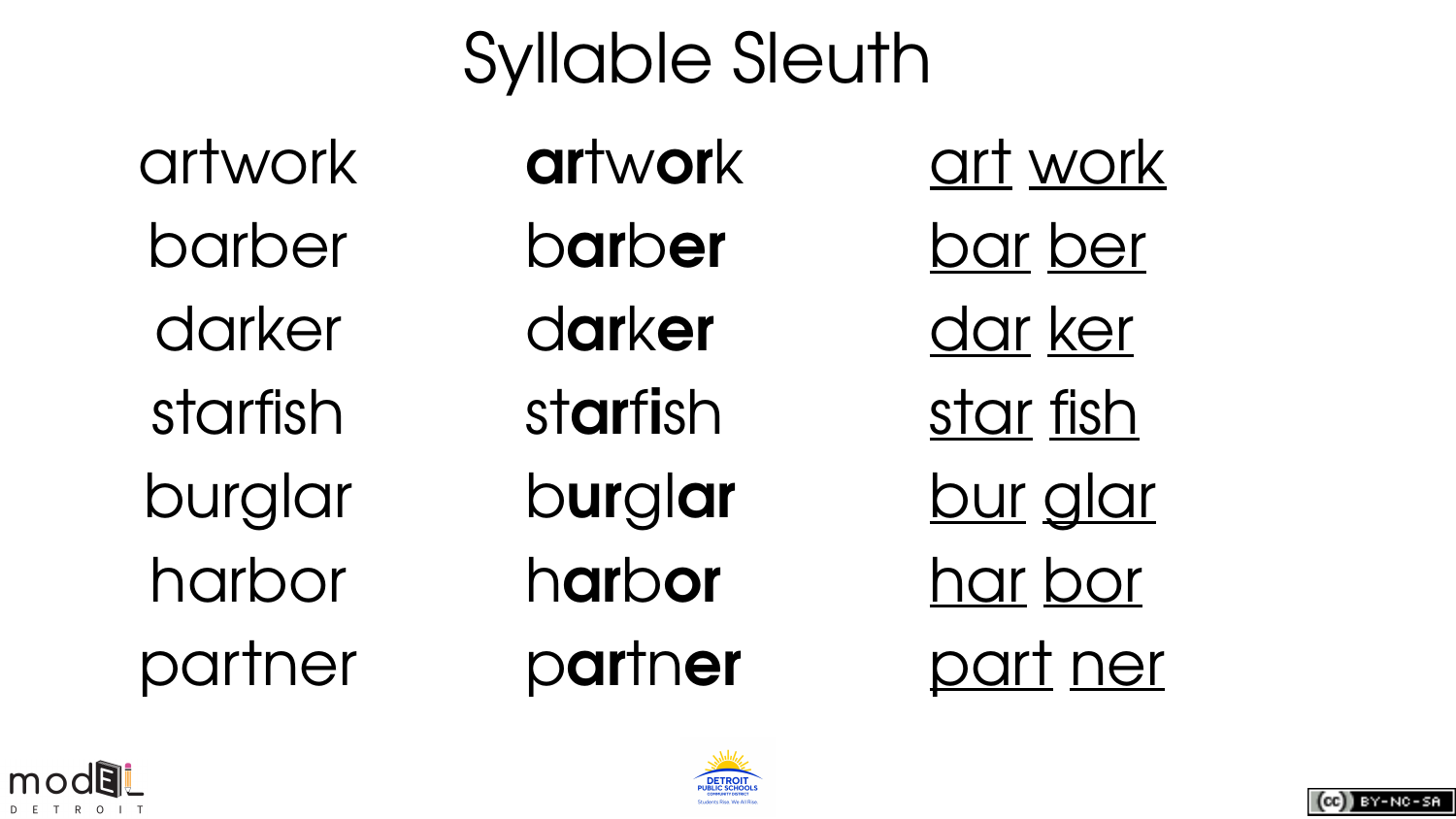

# Syllable Sleuth
artwork
barber
darker
starfish
burglar
harbor
partner
art work
bar ber
dar ker
star fish
bur glar
har bor
part ner
artwork
barber
darker
starfish
burglar
harbor
partner